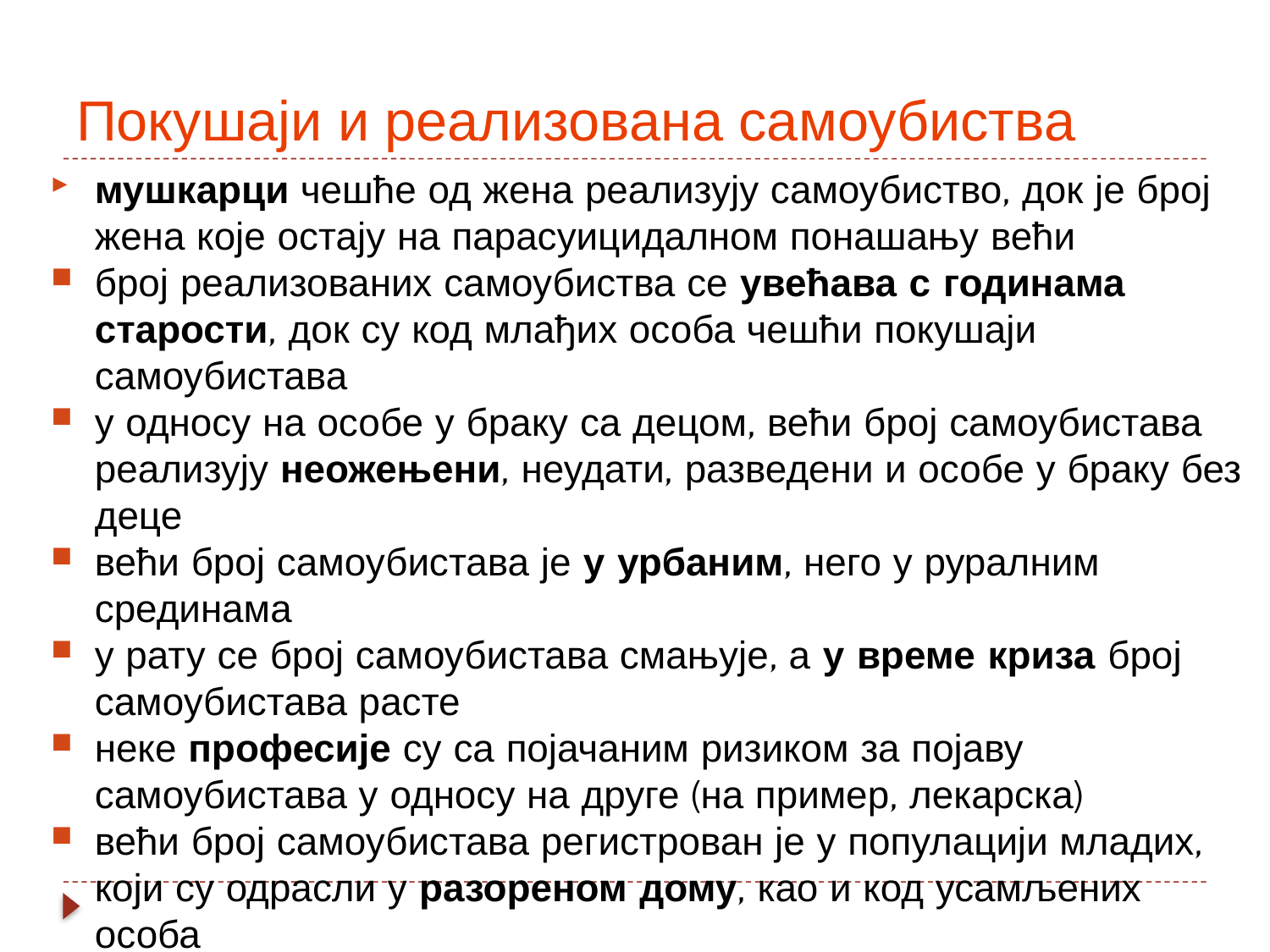

# Покушаји и реализована самоубиства
мушкарци чешће од жена реализују самоубиство, док је број жена које остају на парасуицидалном понашању већи
број реализованих самоубиства се увећава с годинама старости, док су код млађих особа чешћи покушаји самоубистава
у односу на особе у браку са децом, већи број самоубистава реализују неожењени, неудати, разведени и особе у браку без деце
већи број самоубистава је у урбаним, него у руралним срединама
у рату се број самоубистава смањује, а у време криза број самоубистава расте
неке професије су са појачаним ризиком за појаву самоубистава у односу на друге (на пример, лекарска)
већи број самоубистава регистрован је у популацији младих, који су одрасли у разореном дому, као и код усамљених особа
самоубиству су склоније особе које су извршиле убиство, изазвале саобраћајну несрећу или учиниле друга кривична дела